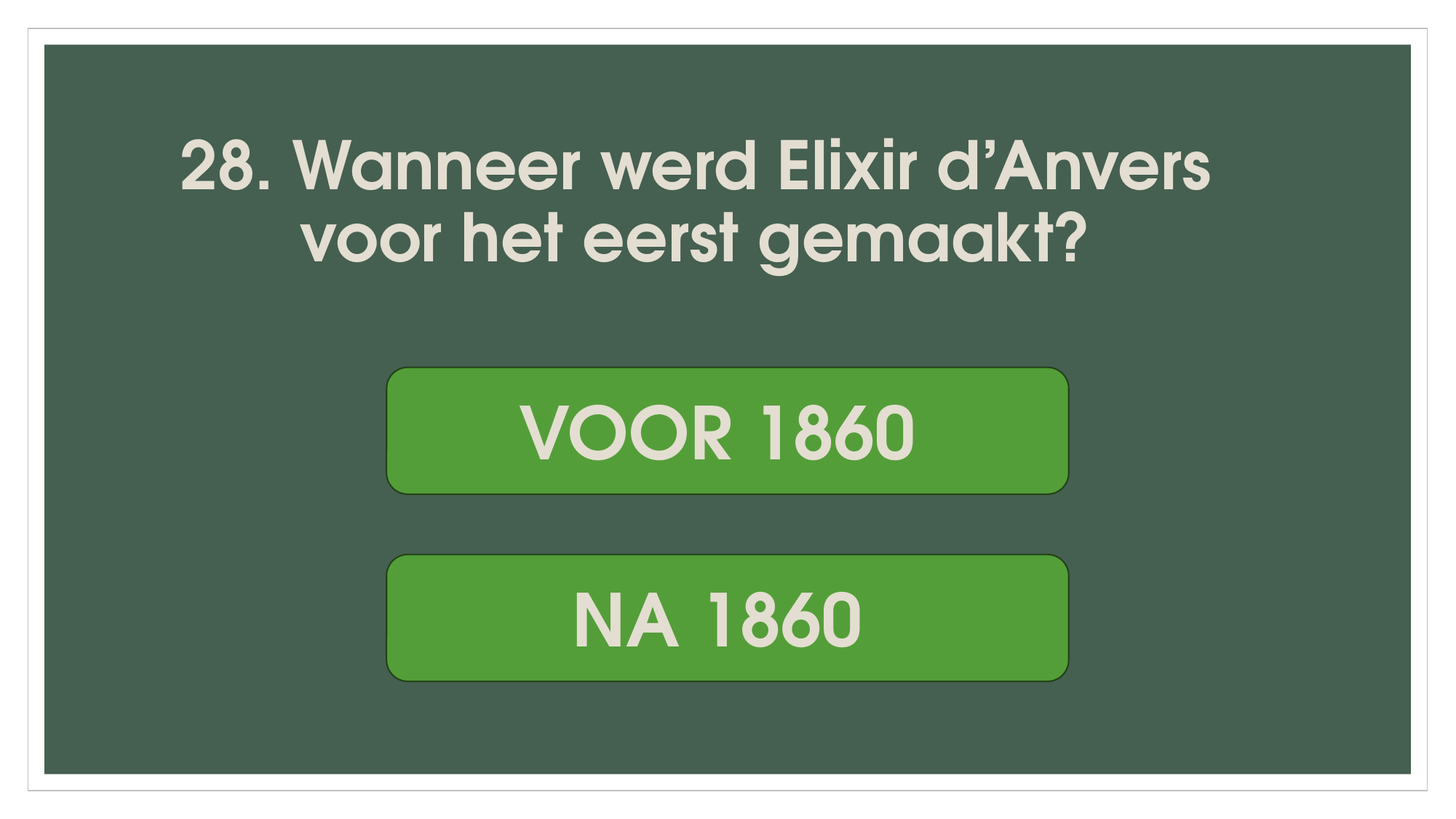

28. Wanneer werd Elixir d’Anvers voor het eerst gemaakt?
VOOR 1860
NA 1860